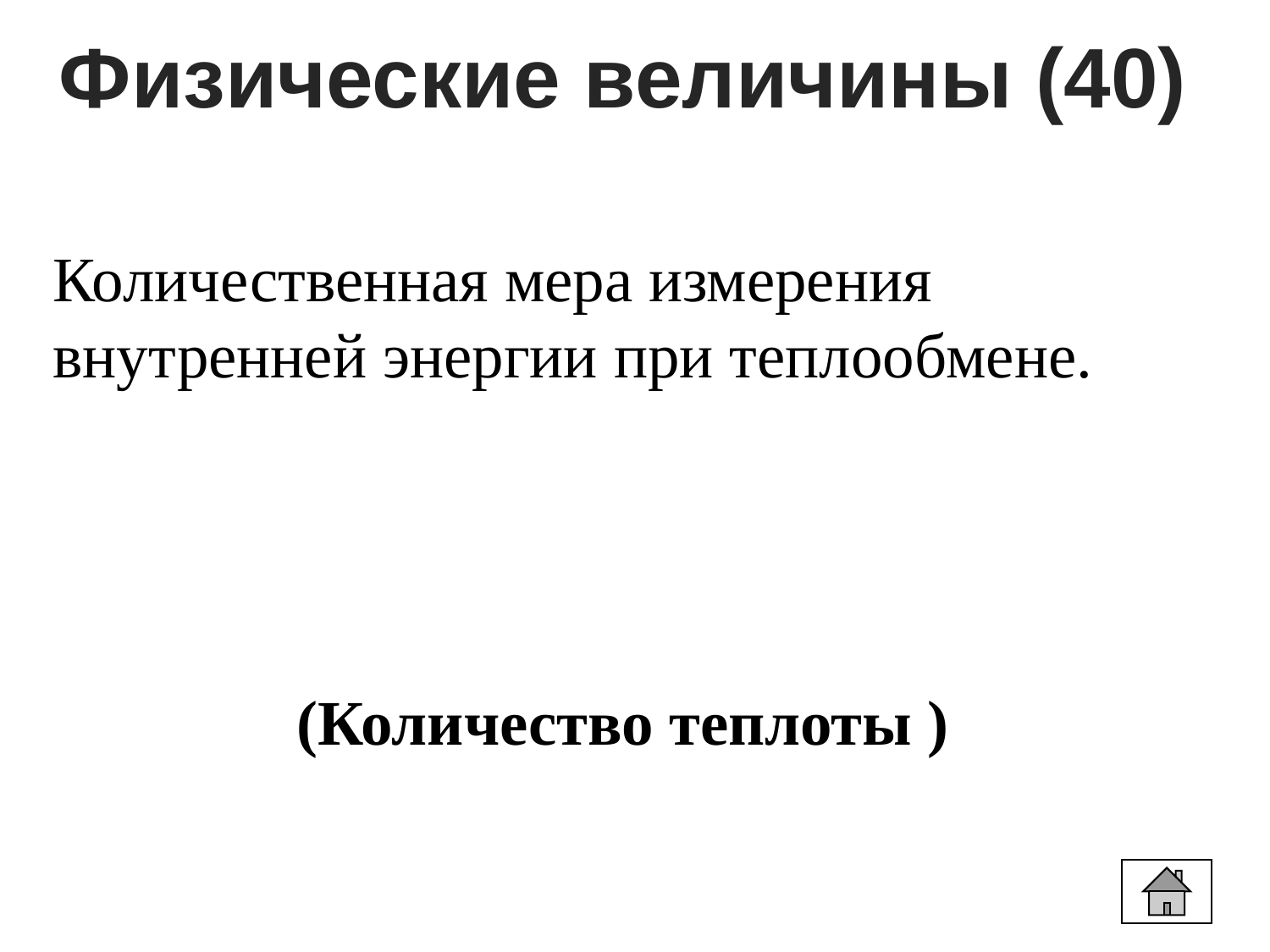

Физические величины (40)
Количественная мера измерения внутренней энергии при теплообмене.
(Количество теплоты )